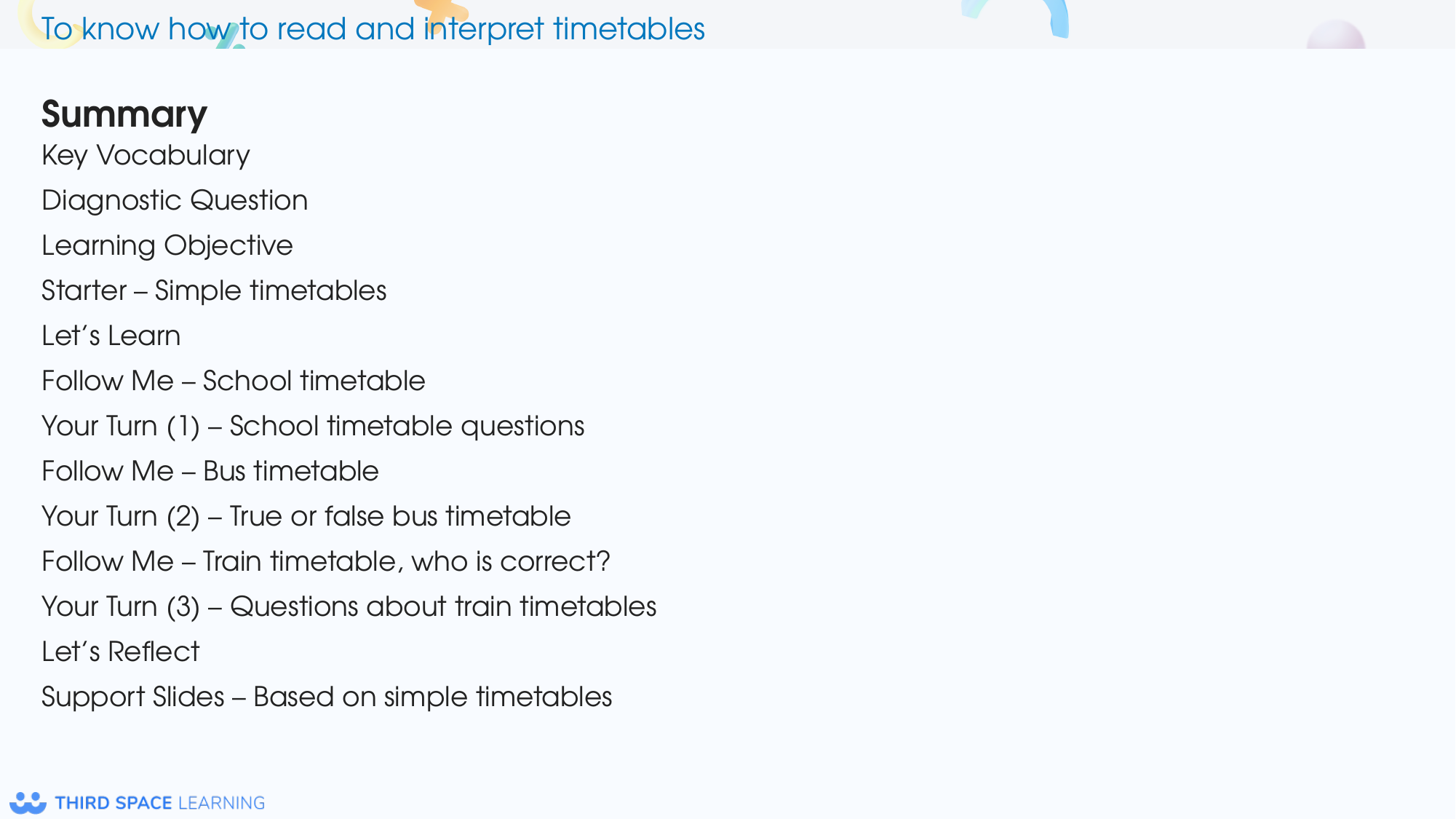

Summary
Key Vocabulary
Diagnostic Question
Learning Objective
Starter – Simple timetables
Let’s Learn
Follow Me – School timetable
Your Turn (1) – School timetable questions
Follow Me – Bus timetable
Your Turn (2) – True or false bus timetable
Follow Me – Train timetable, who is correct?
Your Turn (3) – Questions about train timetables
Let’s Reflect
Support Slides – Based on simple timetables